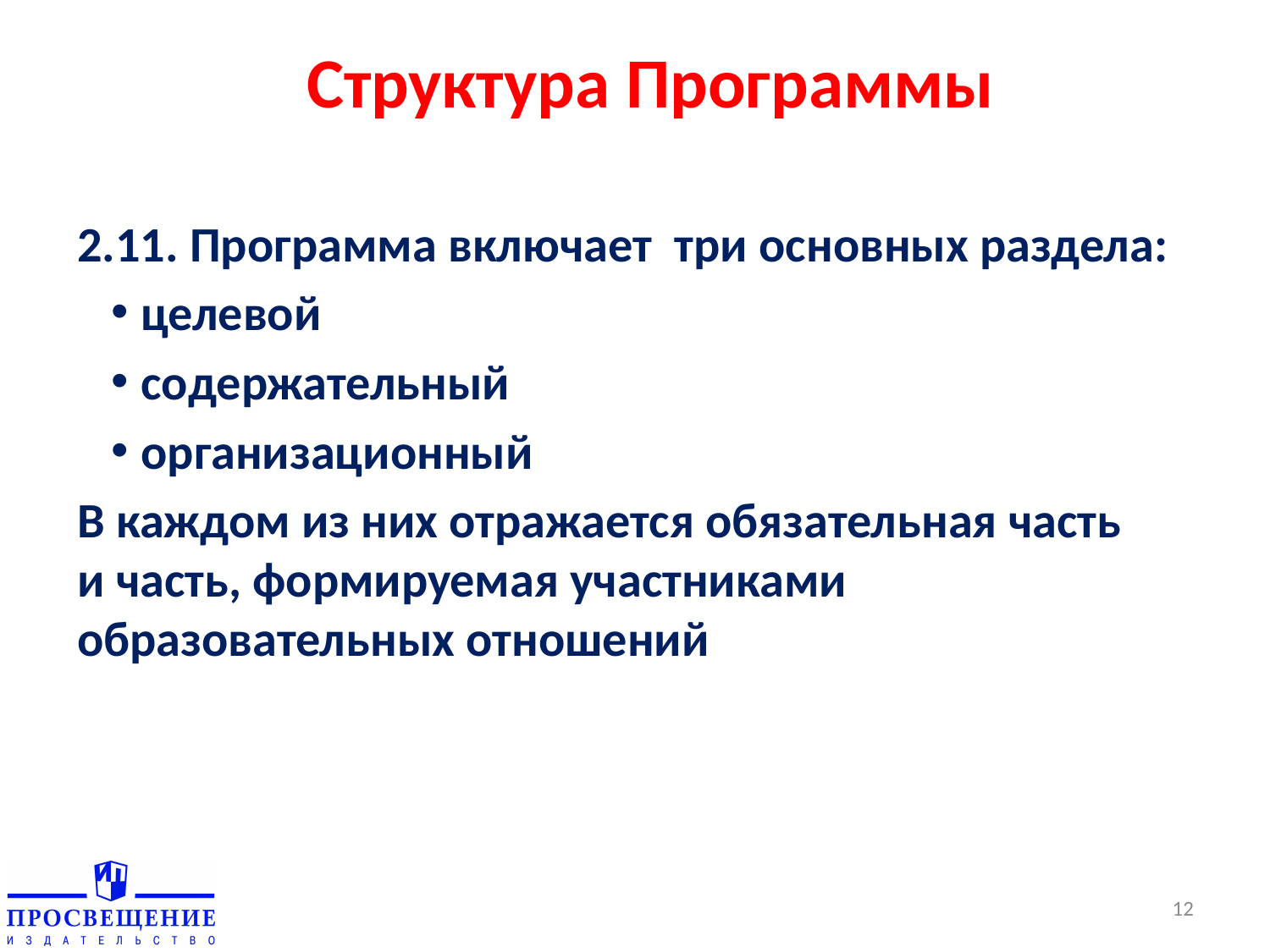

Структура Программы
2.11. Программа включает  три основных раздела:
целевой
содержательный
организационный
В каждом из них отражается обязательная часть
и часть, формируемая участниками образовательных отношений
12